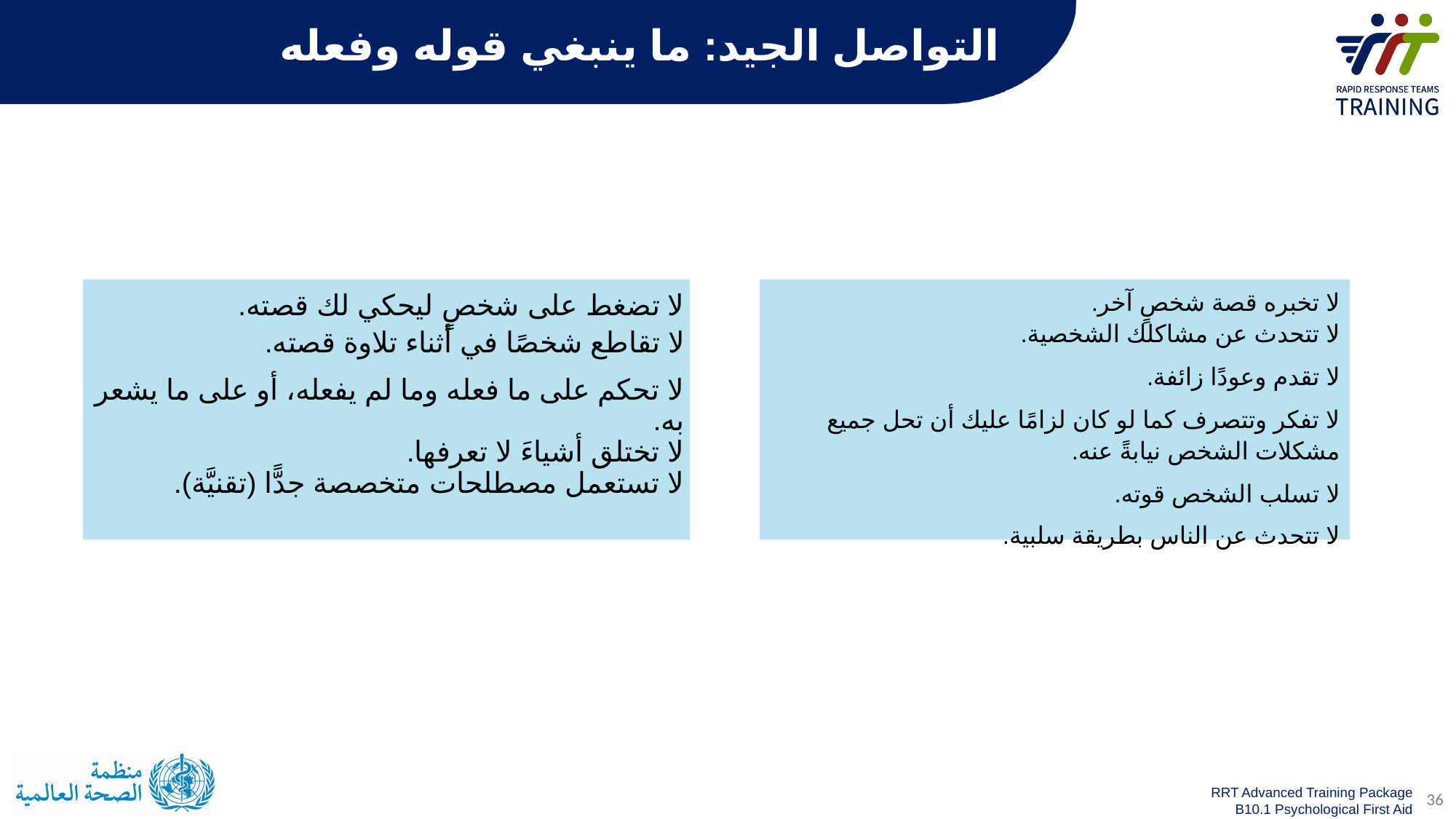

التواصل الجيد: ما ينبغي قوله وفعله
لا تضغط على شخصٍ ليحكي لك قصته.
لا تقاطع شخصًا في أثناء تلاوة قصته.
لا تحكم على ما فعله وما لم يفعله، أو على ما يشعر به.
لا تختلق أشياءَ لا تعرفها.
لا تستعمل مصطلحات متخصصة جدًّا (تقنيَّة).

لا تخبره قصة شخصٍ آخر.
لا تتحدث عن مشاكلك الشخصية.
لا تقدم وعودًا زائفة.
لا تفكر وتتصرف كما لو كان لزامًا عليك أن تحل جميع مشكلات الشخص نيابةً عنه.
لا تسلب الشخص قوته.
لا تتحدث عن الناس بطريقة سلبية.